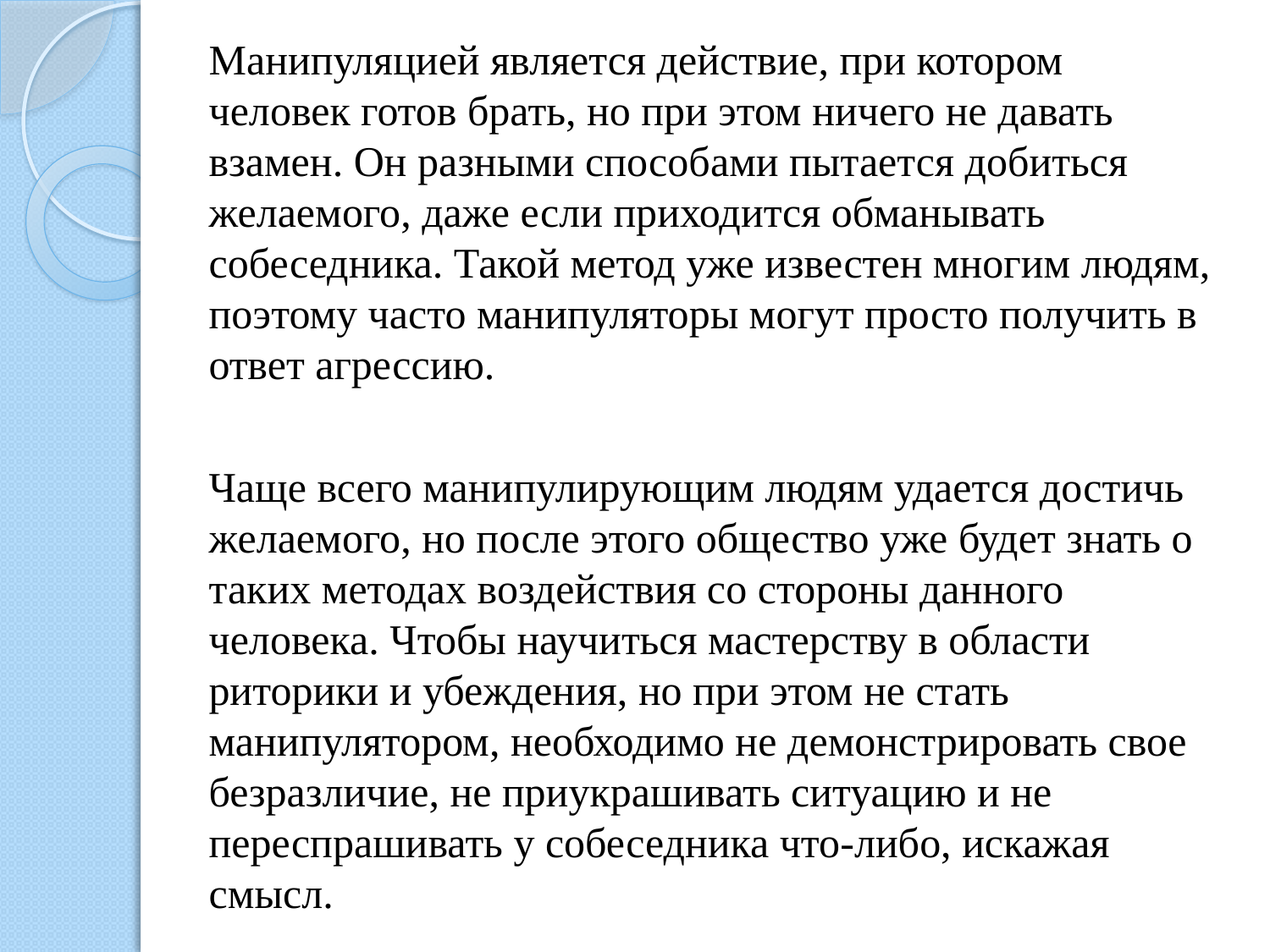

Манипуляцией является действие, при котором человек готов брать, но при этом ничего не давать взамен. Он разными способами пытается добиться желаемого, даже если приходится обманывать собеседника. Такой метод уже известен многим людям, поэтому часто манипуляторы могут просто получить в ответ агрессию.

Чаще всего манипулирующим людям удается достичь желаемого, но после этого общество уже будет знать о таких методах воздействия со стороны данного человека. Чтобы научиться мастерству в области риторики и убеждения, но при этом не стать манипулятором, необходимо не демонстрировать свое безразличие, не приукрашивать ситуацию и не переспрашивать у собеседника что-либо, искажая смысл.